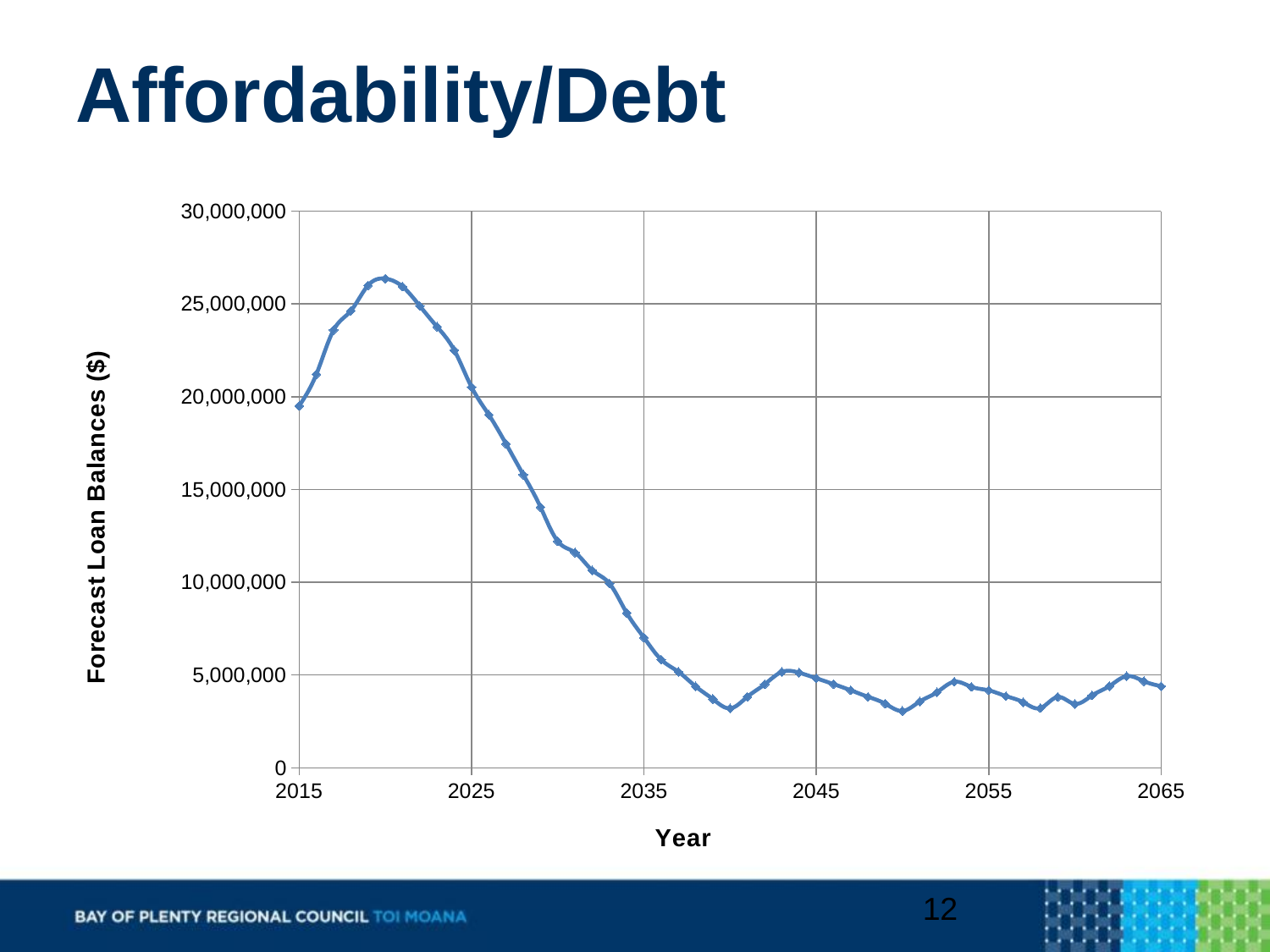

# Affordability/Debt

### Chart

| Category |  |
|---|---|
12